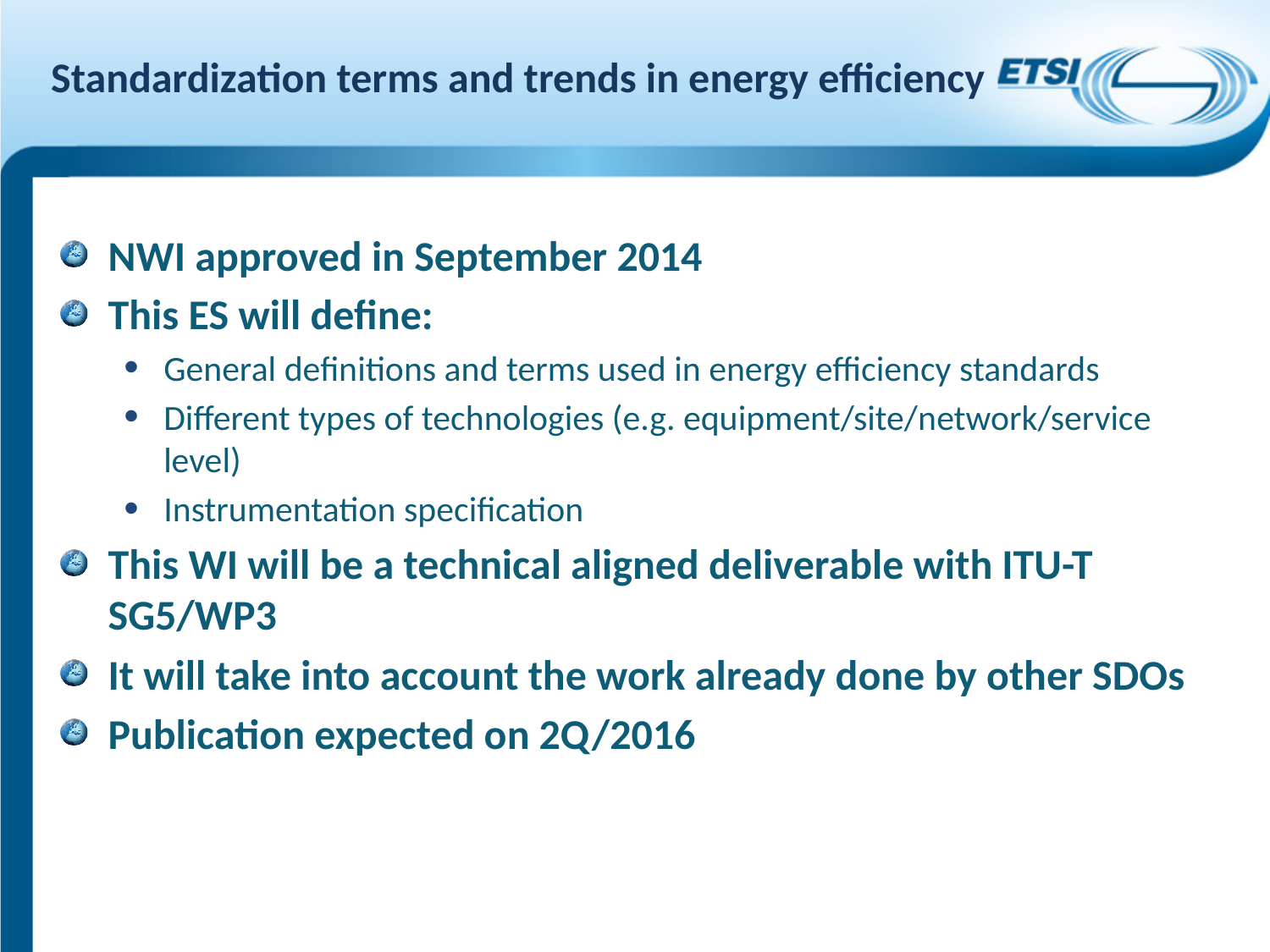

# Standardization terms and trends in energy efficiency
NWI approved in September 2014
This ES will define:
General definitions and terms used in energy efficiency standards
Different types of technologies (e.g. equipment/site/network/service level)
Instrumentation specification
This WI will be a technical aligned deliverable with ITU-T SG5/WP3
It will take into account the work already done by other SDOs
Publication expected on 2Q/2016